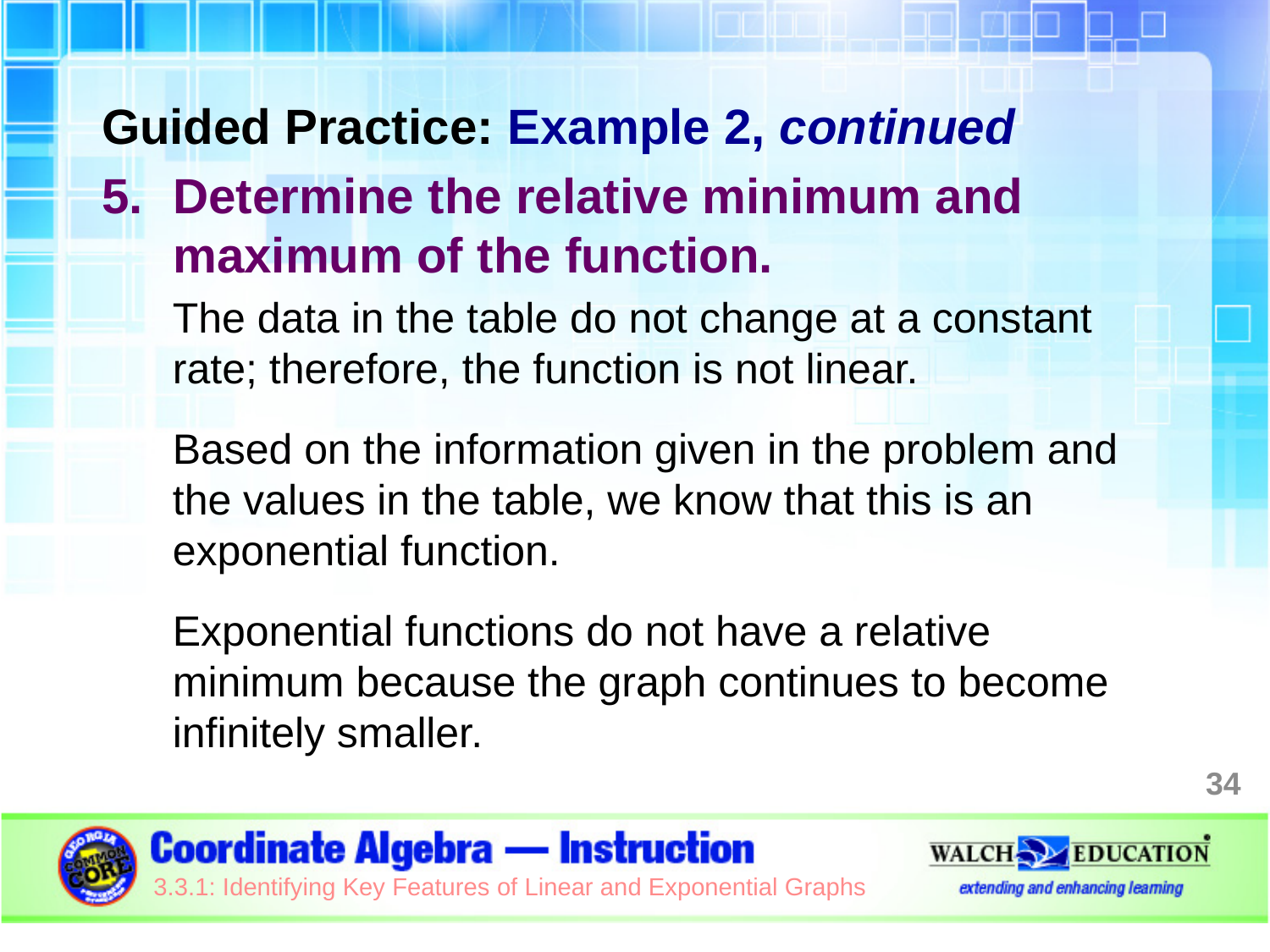

Guided Practice: Example 2, continued
Determine the relative minimum and maximum of the function.
The data in the table do not change at a constant rate; therefore, the function is not linear.
Based on the information given in the problem and the values in the table, we know that this is an exponential function.
Exponential functions do not have a relative minimum because the graph continues to become infinitely smaller.
34
3.3.1: Identifying Key Features of Linear and Exponential Graphs